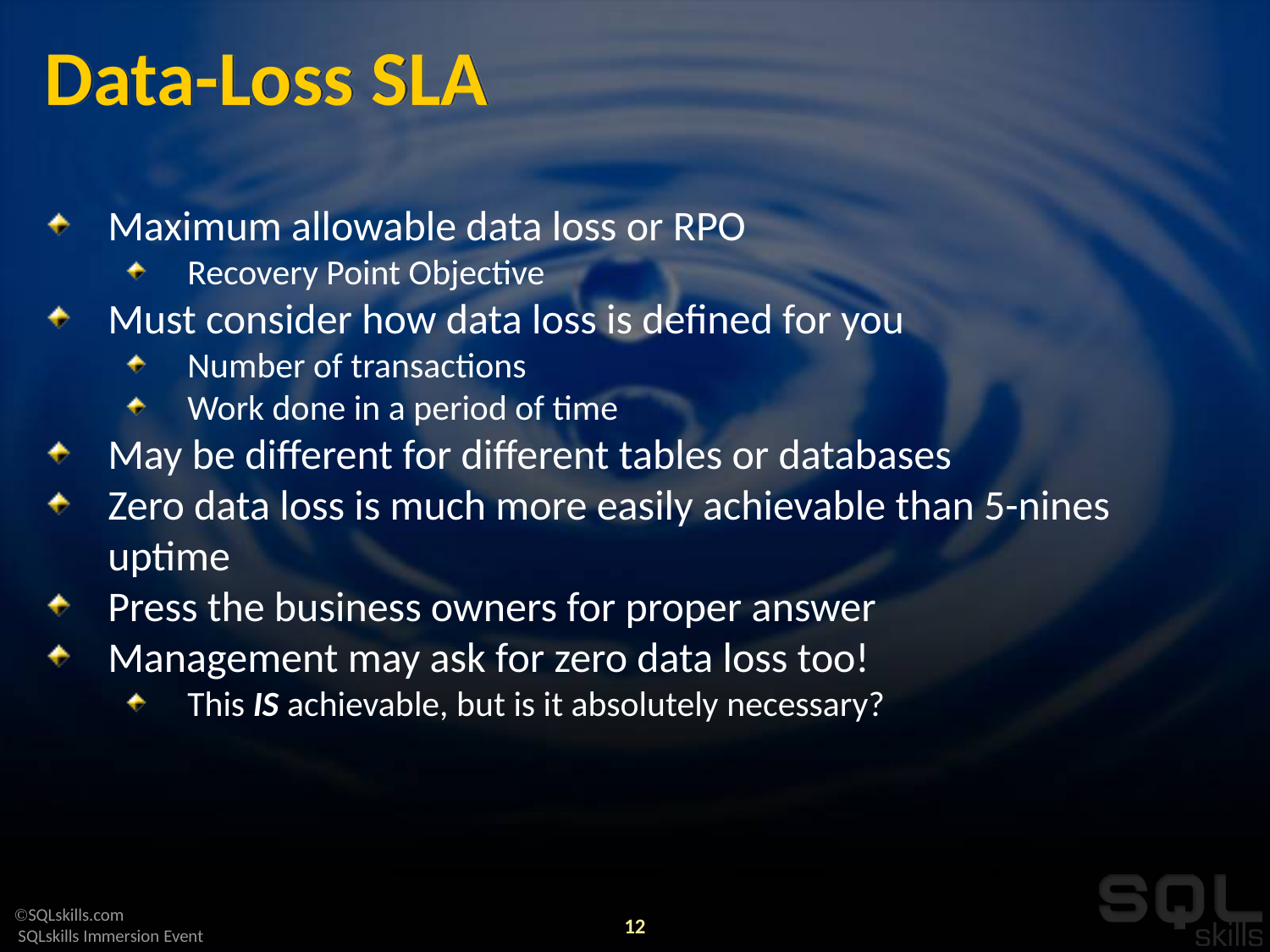

# Data-Loss SLA
Maximum allowable data loss or RPO
Recovery Point Objective
Must consider how data loss is defined for you
Number of transactions
Work done in a period of time
May be different for different tables or databases
Zero data loss is much more easily achievable than 5-nines uptime
Press the business owners for proper answer
Management may ask for zero data loss too!
This IS achievable, but is it absolutely necessary?

12